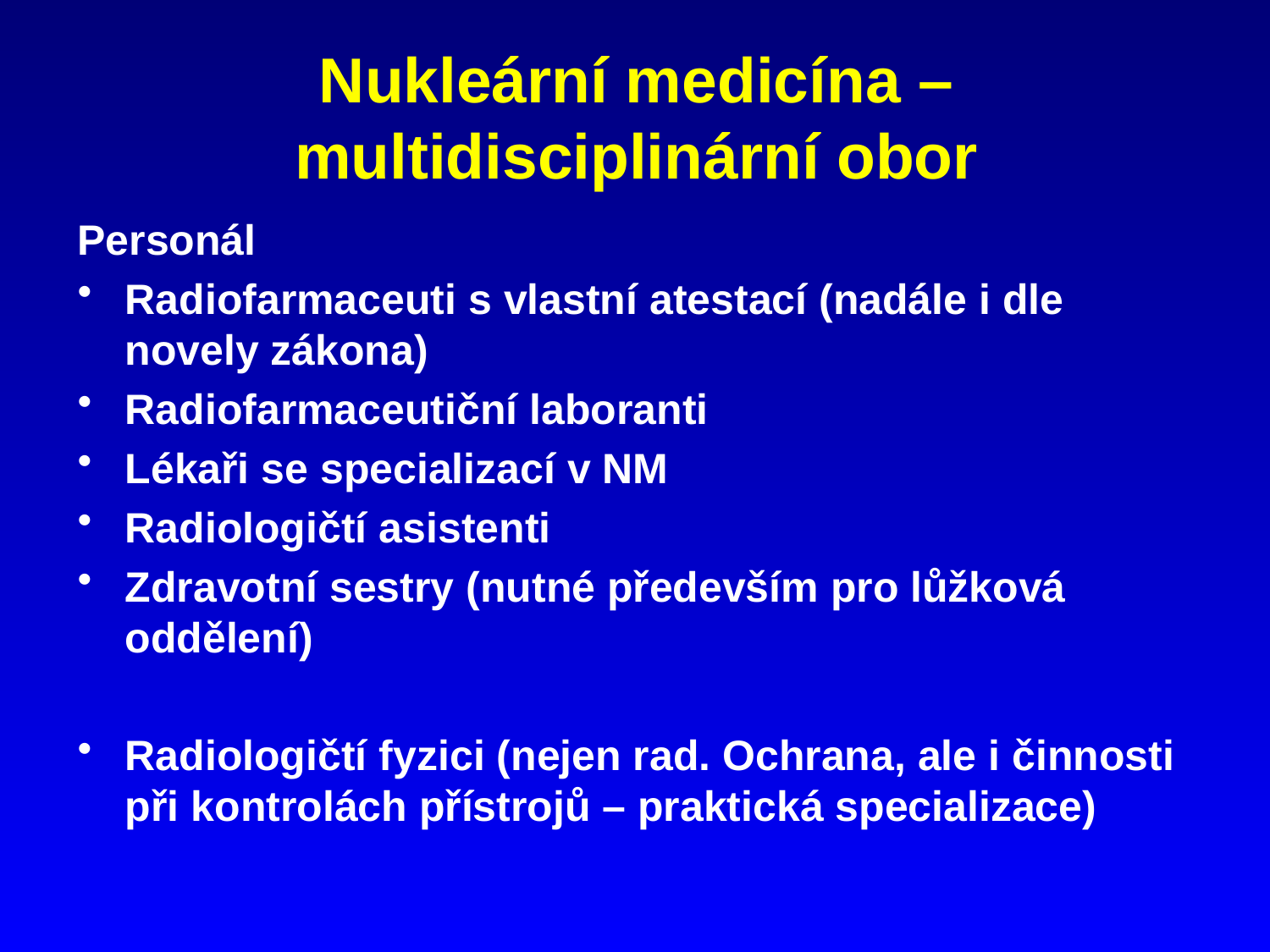

# Nukleární medicína – multidisciplinární obor
Personál
Radiofarmaceuti s vlastní atestací (nadále i dle novely zákona)
Radiofarmaceutiční laboranti
Lékaři se specializací v NM
Radiologičtí asistenti
Zdravotní sestry (nutné především pro lůžková oddělení)

Radiologičtí fyzici (nejen rad. Ochrana, ale i činnosti při kontrolách přístrojů – praktická specializace)